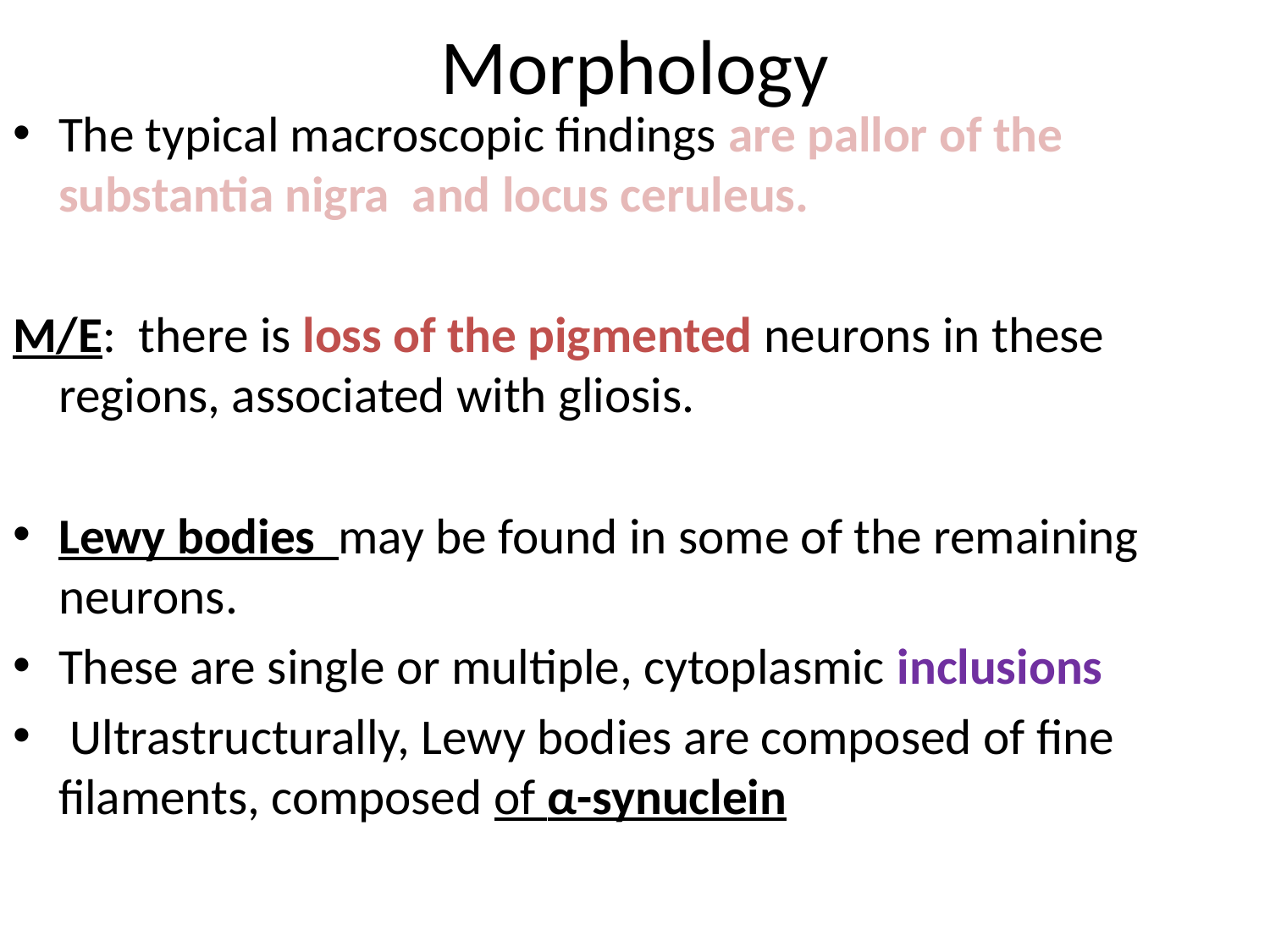

# Morphology
The typical macroscopic findings are pallor of the substantia nigra  and locus ceruleus.

M/E:  there is loss of the pigmented neurons in these regions, associated with gliosis.

Lewy bodies  may be found in some of the remaining neurons.
These are single or multiple, cytoplasmic inclusions
 Ultrastructurally, Lewy bodies are composed of fine filaments, composed of α-synuclein